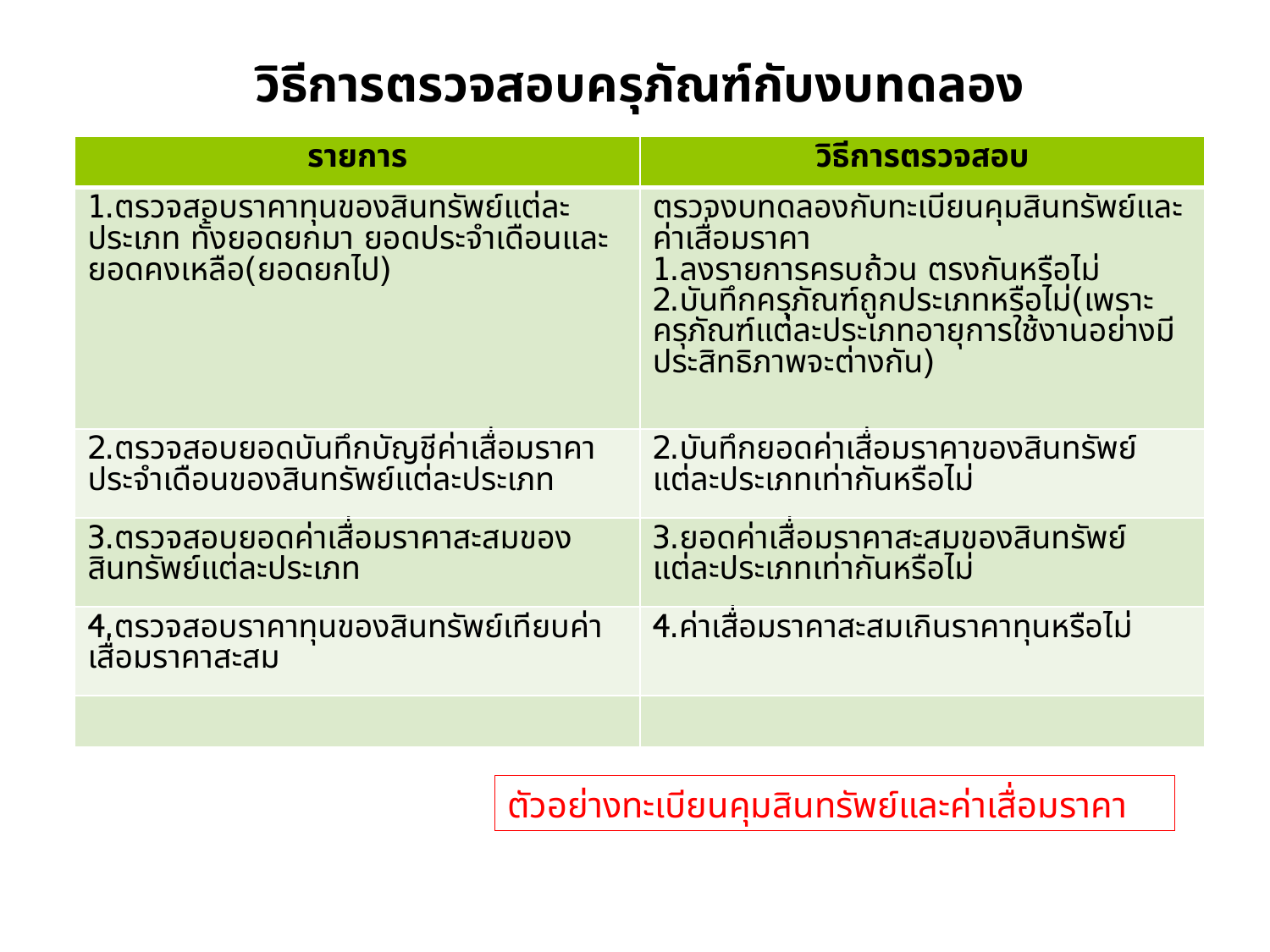

วิธีการตรวจสอบครุภัณฑ์กับงบทดลอง
| รายการ | วิธีการตรวจสอบ |
| --- | --- |
| 1.ตรวจสอบราคาทุนของสินทรัพย์แต่ละประเภท ทั้งยอดยกมา ยอดประจำเดือนและยอดคงเหลือ(ยอดยกไป) | ตรวจงบทดลองกับทะเบียนคุมสินทรัพย์และค่าเสื่อมราคา 1.ลงรายการครบถ้วน ตรงกันหรือไม่ 2.บันทึกครุภัณฑ์ถูกประเภทหรือไม่(เพราะครุภัณฑ์แต่ละประเภทอายุการใช้งานอย่างมีประสิทธิภาพจะต่างกัน) |
| 2.ตรวจสอบยอดบันทึกบัญชีค่าเสื่อมราคาประจำเดือนของสินทรัพย์แต่ละประเภท | 2.บันทึกยอดค่าเสื่อมราคาของสินทรัพย์แต่ละประเภทเท่ากันหรือไม่ |
| 3.ตรวจสอบยอดค่าเสื่อมราคาสะสมของสินทรัพย์แต่ละประเภท | 3.ยอดค่าเสื่อมราคาสะสมของสินทรัพย์แต่ละประเภทเท่ากันหรือไม่ |
| 4.ตรวจสอบราคาทุนของสินทรัพย์เทียบค่าเสื่อมราคาสะสม | 4.ค่าเสื่อมราคาสะสมเกินราคาทุนหรือไม่ |
|  |  |
ตัวอย่างทะเบียนคุมสินทรัพย์และค่าเสื่อมราคา